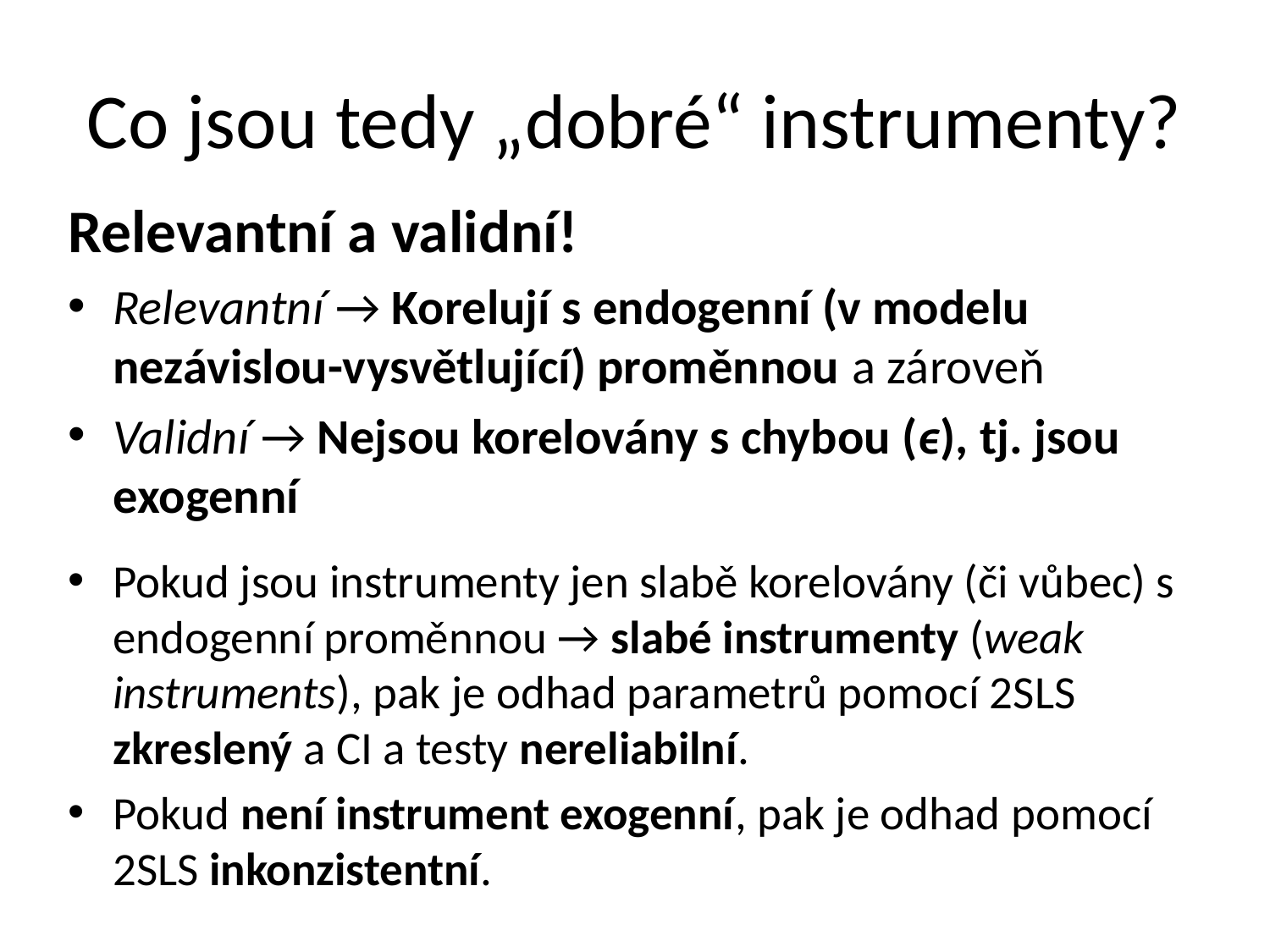

# Co jsou tedy „dobré“ instrumenty?
Relevantní a validní!
Relevantní → Korelují s endogenní (v modelu nezávislou-vysvětlující) proměnnou a zároveň
Validní → Nejsou korelovány s chybou (ϵ), tj. jsou exogenní
Pokud jsou instrumenty jen slabě korelovány (či vůbec) s endogenní proměnnou → slabé instrumenty (weak instruments), pak je odhad parametrů pomocí 2SLS zkreslený a CI a testy nereliabilní.
Pokud není instrument exogenní, pak je odhad pomocí 2SLS inkonzistentní.